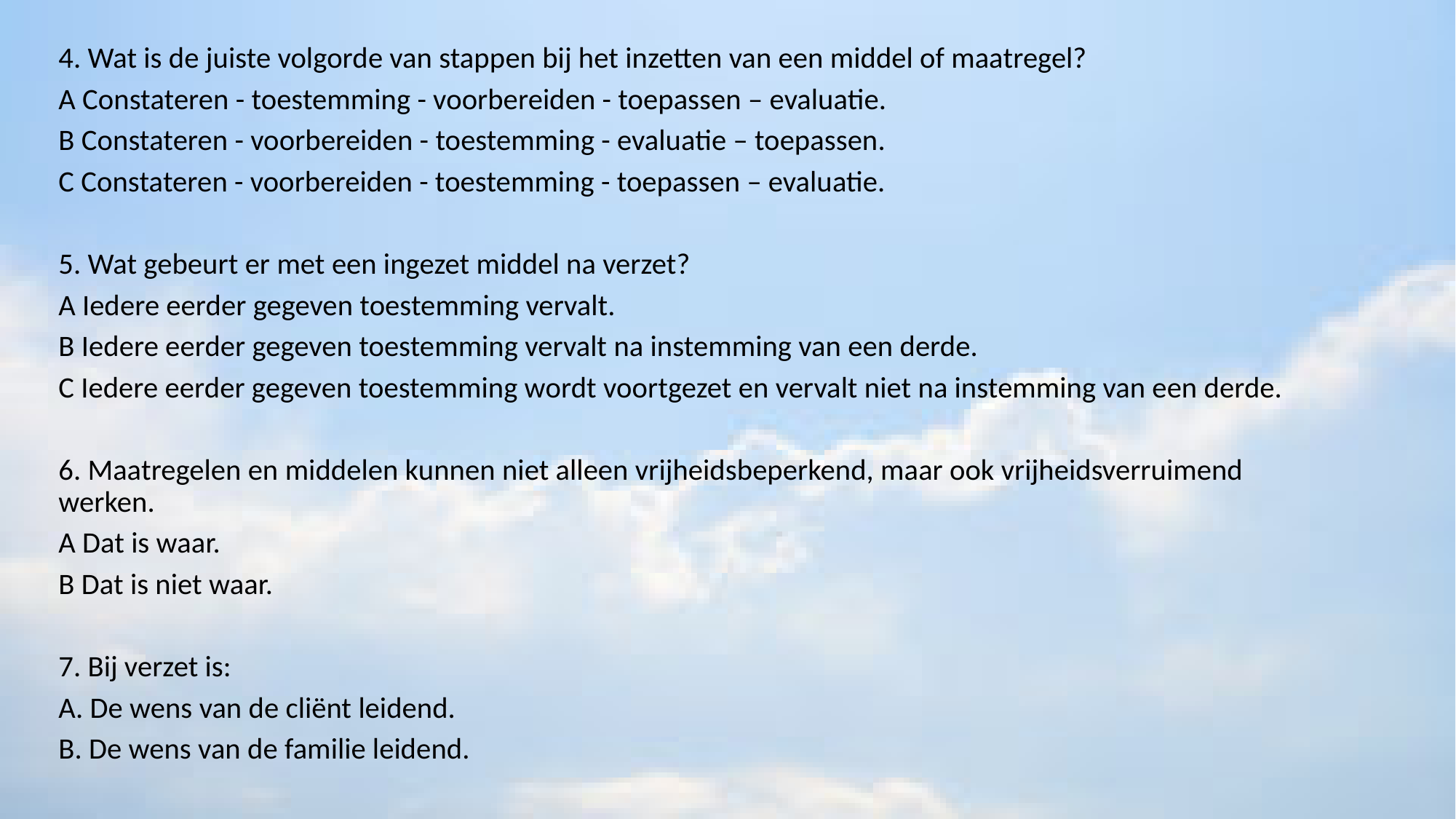

4. Wat is de juiste volgorde van stappen bij het inzetten van een middel of maatregel?
A Constateren - toestemming - voorbereiden - toepassen – evaluatie.
B Constateren - voorbereiden - toestemming - evaluatie – toepassen.
C Constateren - voorbereiden - toestemming - toepassen – evaluatie.

5. Wat gebeurt er met een ingezet middel na verzet?
A Iedere eerder gegeven toestemming vervalt.
B Iedere eerder gegeven toestemming vervalt na instemming van een derde.
C Iedere eerder gegeven toestemming wordt voortgezet en vervalt niet na instemming van een derde.

6. Maatregelen en middelen kunnen niet alleen vrijheidsbeperkend, maar ook vrijheidsverruimend werken.
A Dat is waar.
B Dat is niet waar.

7. Bij verzet is:
A. De wens van de cliënt leidend.
B. De wens van de familie leidend.